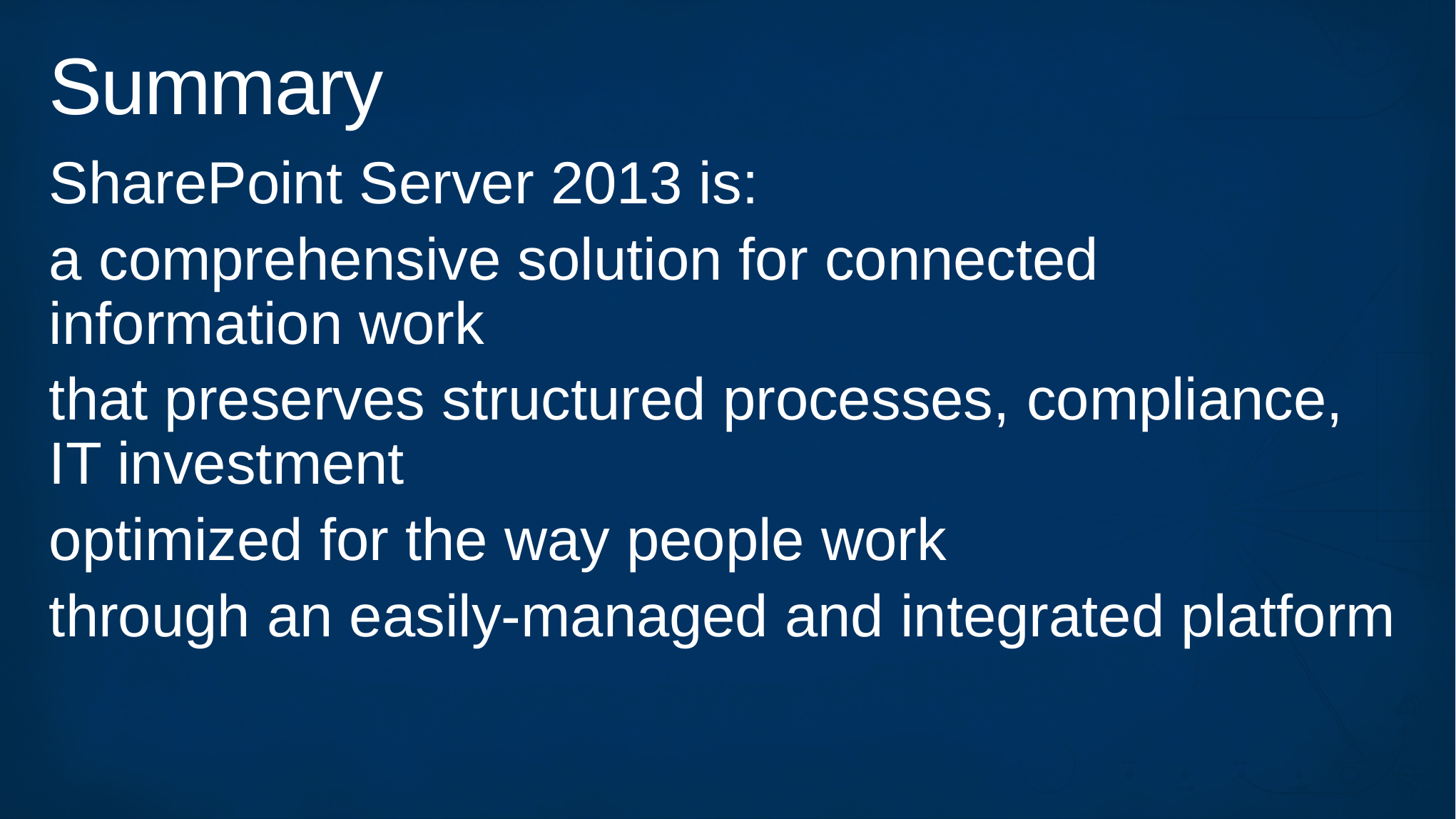

# Summary
SharePoint Server 2013 is:
a comprehensive solution for connected
information work
that preserves structured processes, compliance,
IT investment
optimized for the way people work
through an easily-managed and integrated platform